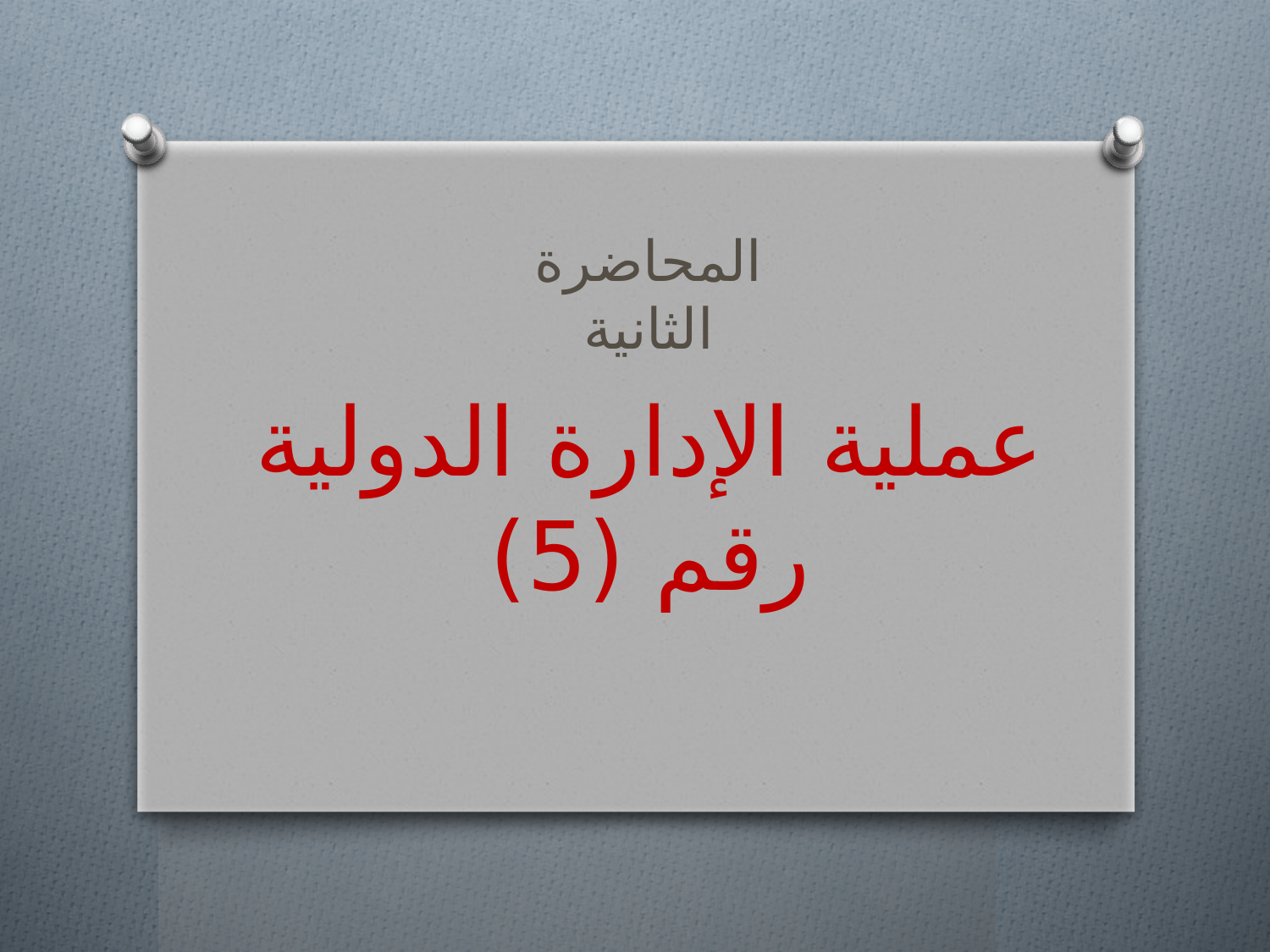

المحاضرة الثانية
# عملية الإدارة الدولية رقم (5)